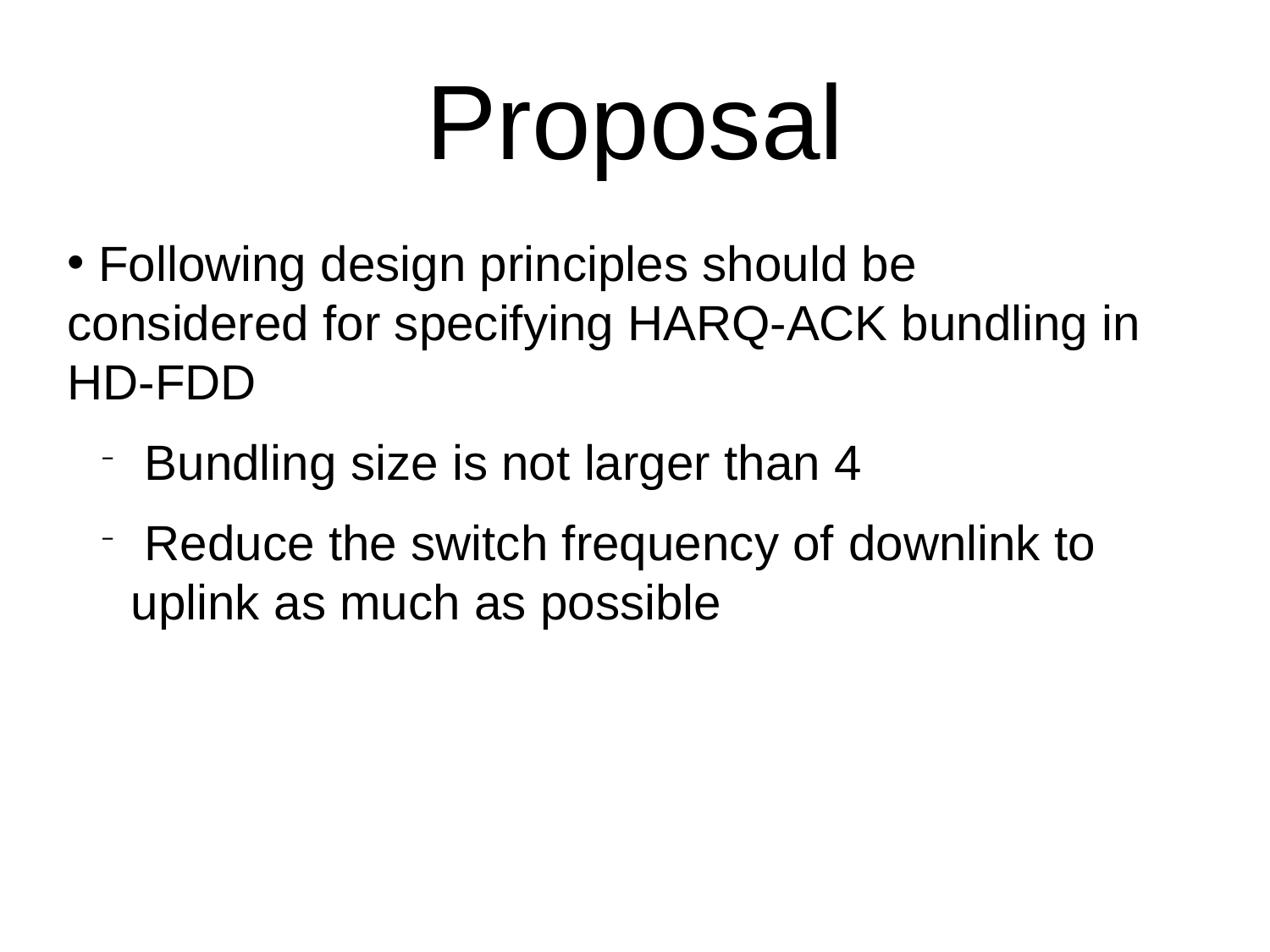

# Proposal
 Following design principles should be considered for specifying HARQ-ACK bundling in HD-FDD
 Bundling size is not larger than 4
 Reduce the switch frequency of downlink to uplink as much as possible